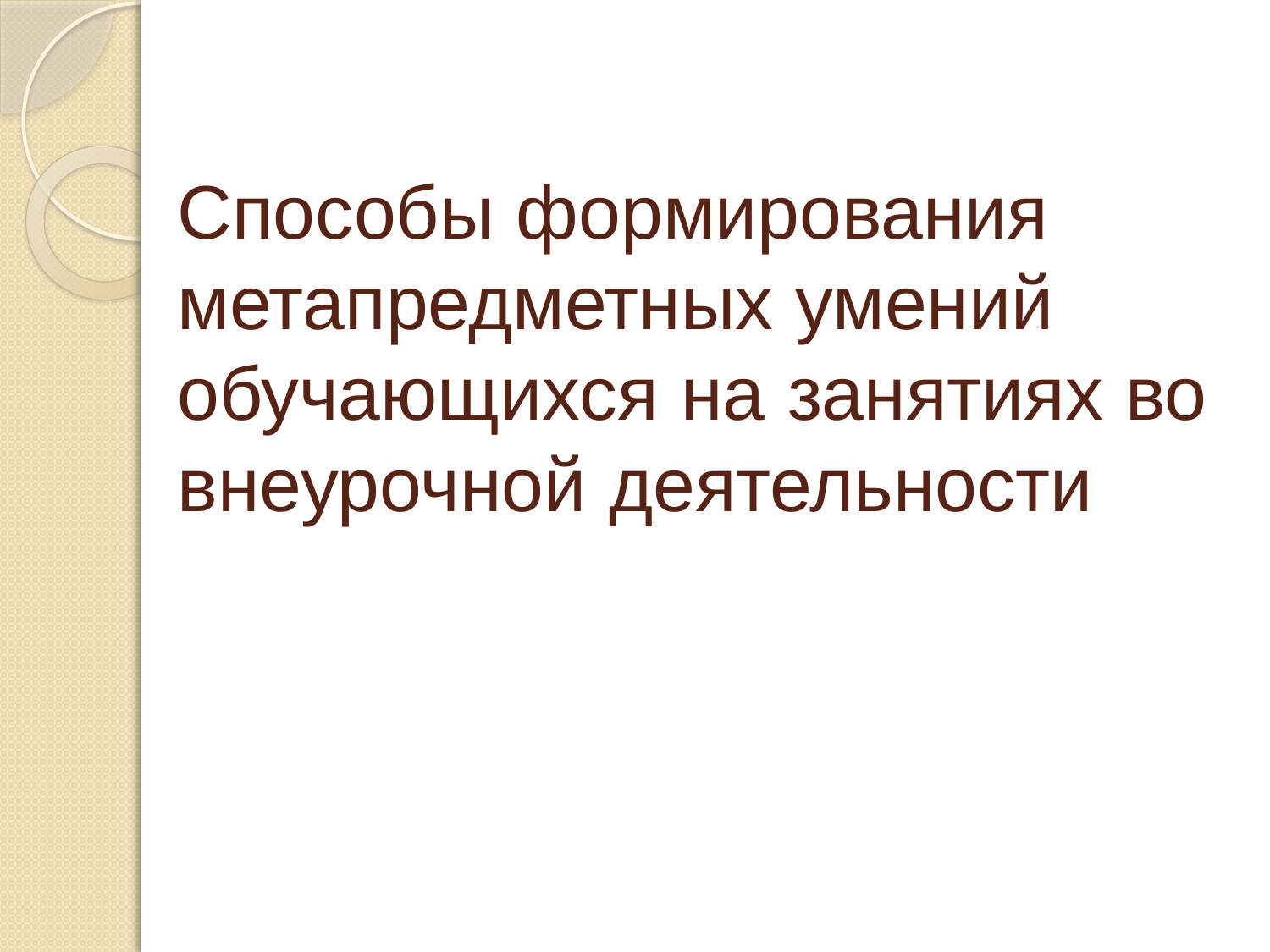

# Способы формирования метапредметных умений обучающихся на занятиях во внеурочной деятельности